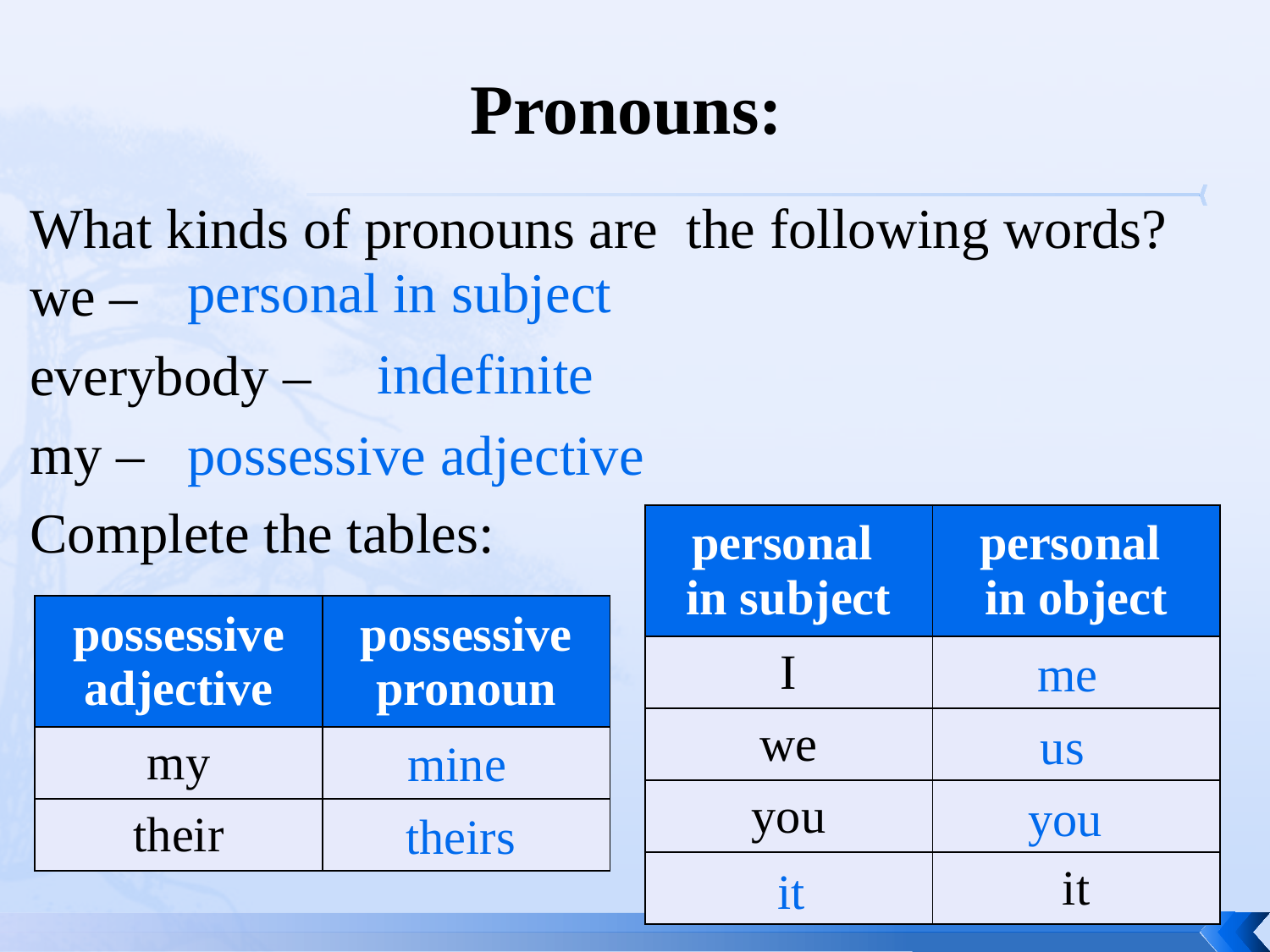

# Pronouns:
What kinds of pronouns are  the following words?
we –
everybody –
my –
Complete the tables:

personal in subject
indefinite
possessive adjective
| personal in subject | personal in object |
| --- | --- |
| I |  |
| we |  |
| you |  |
|  | it |
| possessive adjective | possessive pronoun |
| --- | --- |
| my |  |
| their |  |
me
us
mine
you
theirs
it